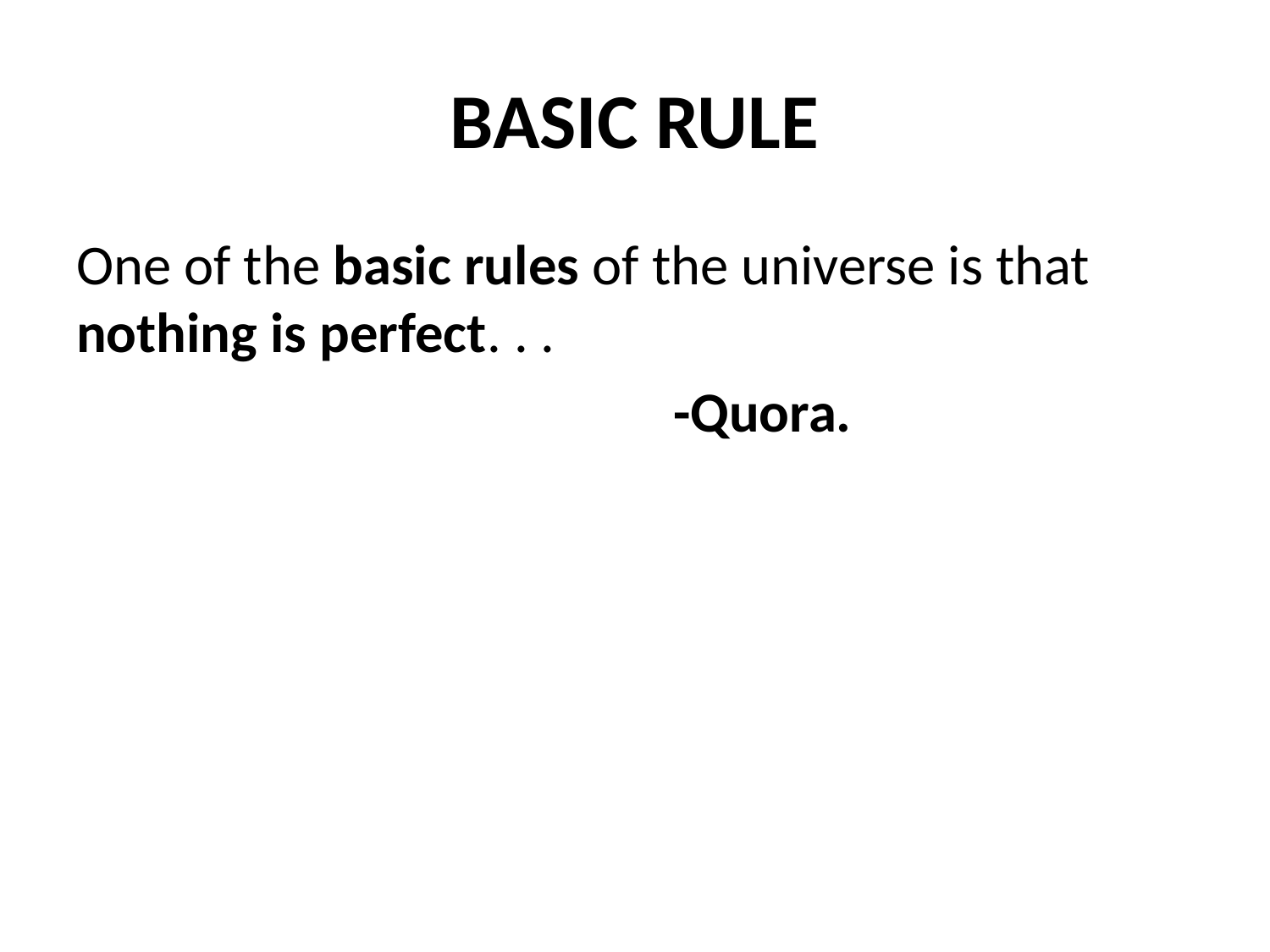

# BASIC RULE
One of the basic rules of the universe is that nothing is perfect. . .
                                               -Quora.